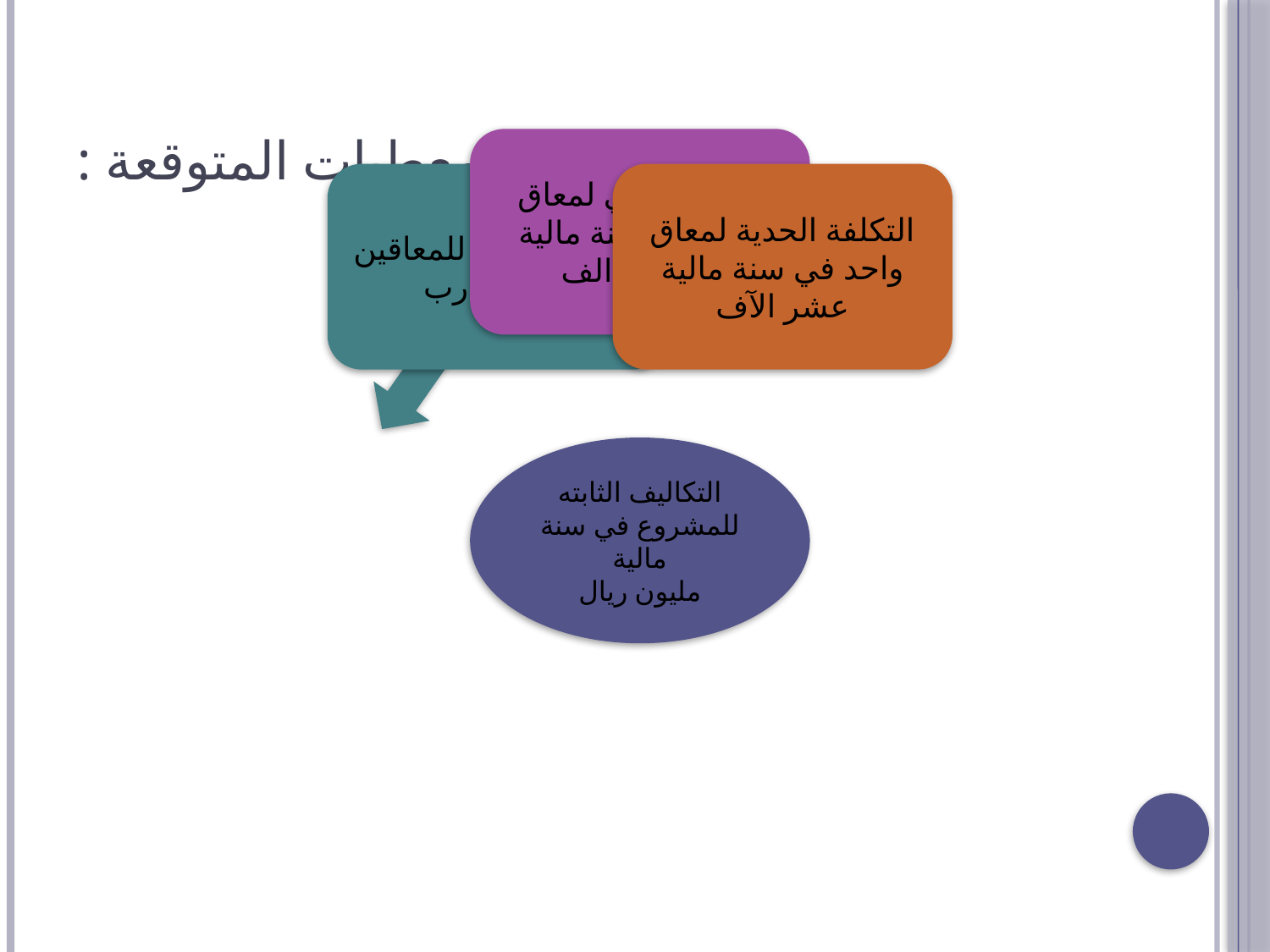

# المعطيات المتوقعة :
التكاليف الثابته للمشروع في سنة مالية
مليون ريال
الف متدرب
عشرين الف